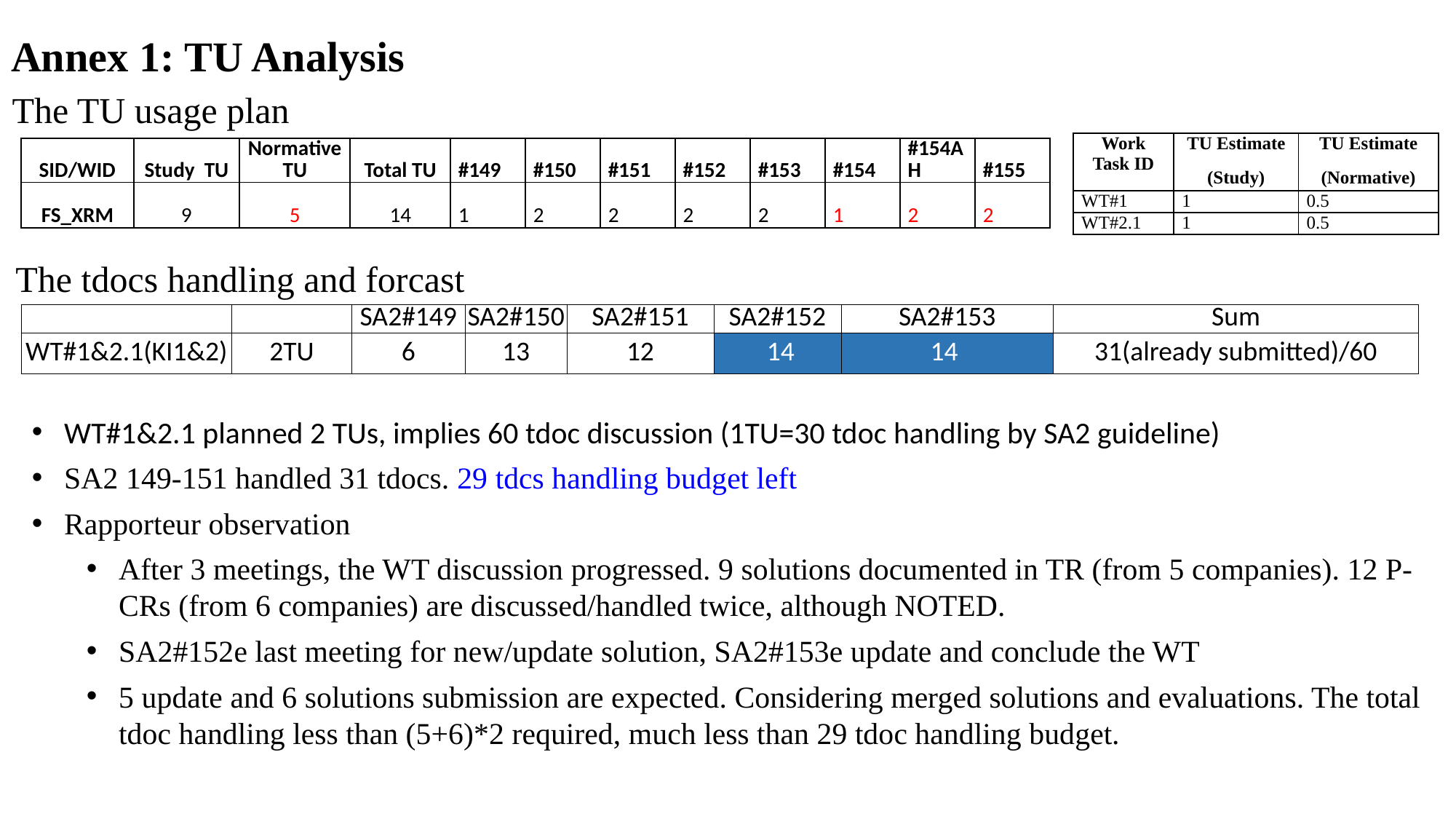

# Annex 1: TU Analysis
The TU usage plan
| Work Task ID | TU Estimate (Study) | TU Estimate (Normative) |
| --- | --- | --- |
| WT#1 | 1 | 0.5 |
| WT#2.1 | 1 | 0.5 |
| SID/WID | Study  TU | Normative TU | Total TU | #149 | #150 | #151 | #152 | #153 | #154 | #154AH | #155 |
| --- | --- | --- | --- | --- | --- | --- | --- | --- | --- | --- | --- |
| FS\_XRM | 9 | 5 | 14 | 1 | 2 | 2 | 2 | 2 | 1 | 2 | 2 |
The tdocs handling and forcast
|  |  | SA2#149 | SA2#150 | SA2#151 | SA2#152 | SA2#153 | Sum |
| --- | --- | --- | --- | --- | --- | --- | --- |
| WT#1&2.1(KI1&2) | 2TU | 6 | 13 | 12 | 14 | 14 | 31(already submitted)/60 |
WT#1&2.1 planned 2 TUs, implies 60 tdoc discussion (1TU=30 tdoc handling by SA2 guideline)
SA2 149-151 handled 31 tdocs. 29 tdcs handling budget left
Rapporteur observation
After 3 meetings, the WT discussion progressed. 9 solutions documented in TR (from 5 companies). 12 P-CRs (from 6 companies) are discussed/handled twice, although NOTED.
SA2#152e last meeting for new/update solution, SA2#153e update and conclude the WT
5 update and 6 solutions submission are expected. Considering merged solutions and evaluations. The total tdoc handling less than (5+6)*2 required, much less than 29 tdoc handling budget.